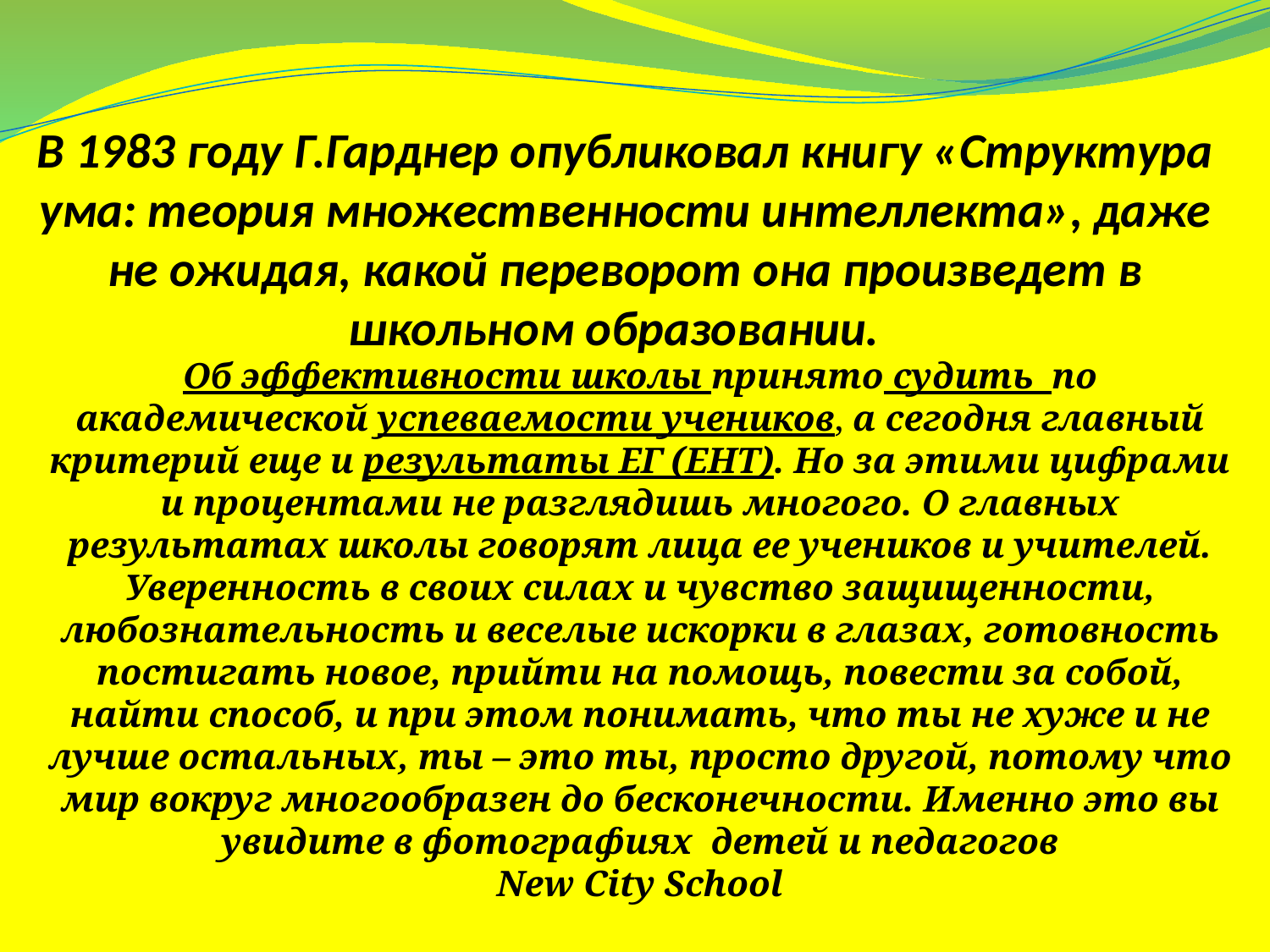

В 1983 году Г.Гарднер опубликовал книгу «Структура ума: теория множественности интеллекта», даже не ожидая, какой переворот она произведет в школьном образовании.

Об эффективности школы принято судить  по академической успеваемости учеников, а сегодня главный критерий еще и результаты ЕГ (ЕНТ). Но за этими цифрами и процентами не разглядишь многого. О главных результатах школы говорят лица ее учеников и учителей. Уверенность в своих силах и чувство защищенности, любознательность и веселые искорки в глазах, готовность постигать новое, прийти на помощь, повести за собой, найти способ, и при этом понимать, что ты не хуже и не лучше остальных, ты – это ты, просто другой, потому что мир вокруг многообразен до бесконечности. Именно это вы увидите в фотографиях  детей и педагогов
 New City School